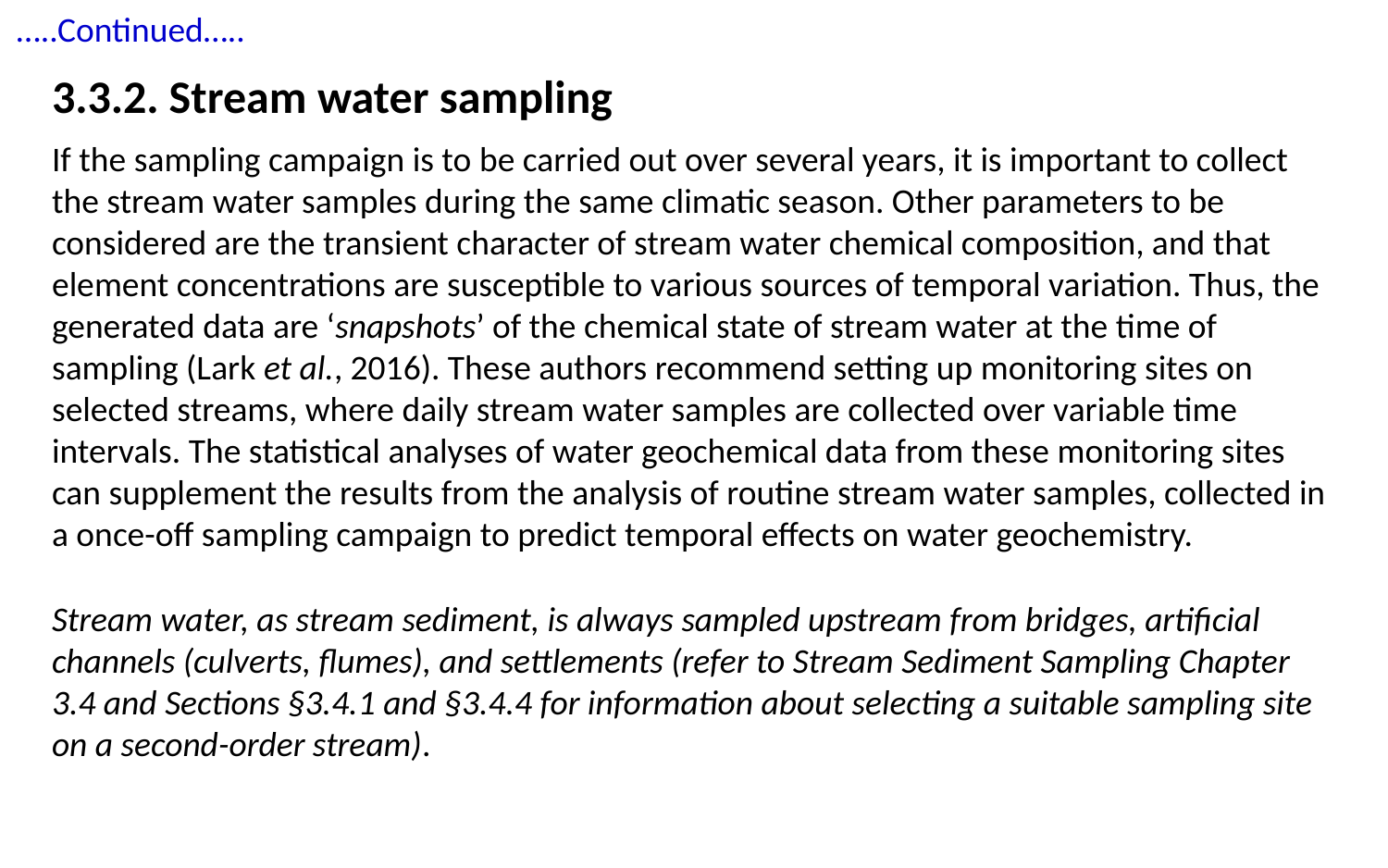

…..Continued…..
3.3.2. Stream water sampling
If the sampling campaign is to be carried out over several years, it is important to collect the stream water samples during the same climatic season. Other parameters to be considered are the transient character of stream water chemical composition, and that element concentrations are susceptible to various sources of temporal variation. Thus, the generated data are ‘snapshots’ of the chemical state of stream water at the time of sampling (Lark et al., 2016). These authors recommend setting up monitoring sites on selected streams, where daily stream water samples are collected over variable time intervals. The statistical analyses of water geochemical data from these monitoring sites can supplement the results from the analysis of routine stream water samples, collected in a once-off sampling campaign to predict temporal effects on water geochemistry.
Stream water, as stream sediment, is always sampled upstream from bridges, artificial channels (culverts, flumes), and settlements (refer to Stream Sediment Sampling Chapter 3.4 and Sections §3.4.1 and §3.4.4 for information about selecting a suitable sampling site on a second-order stream).